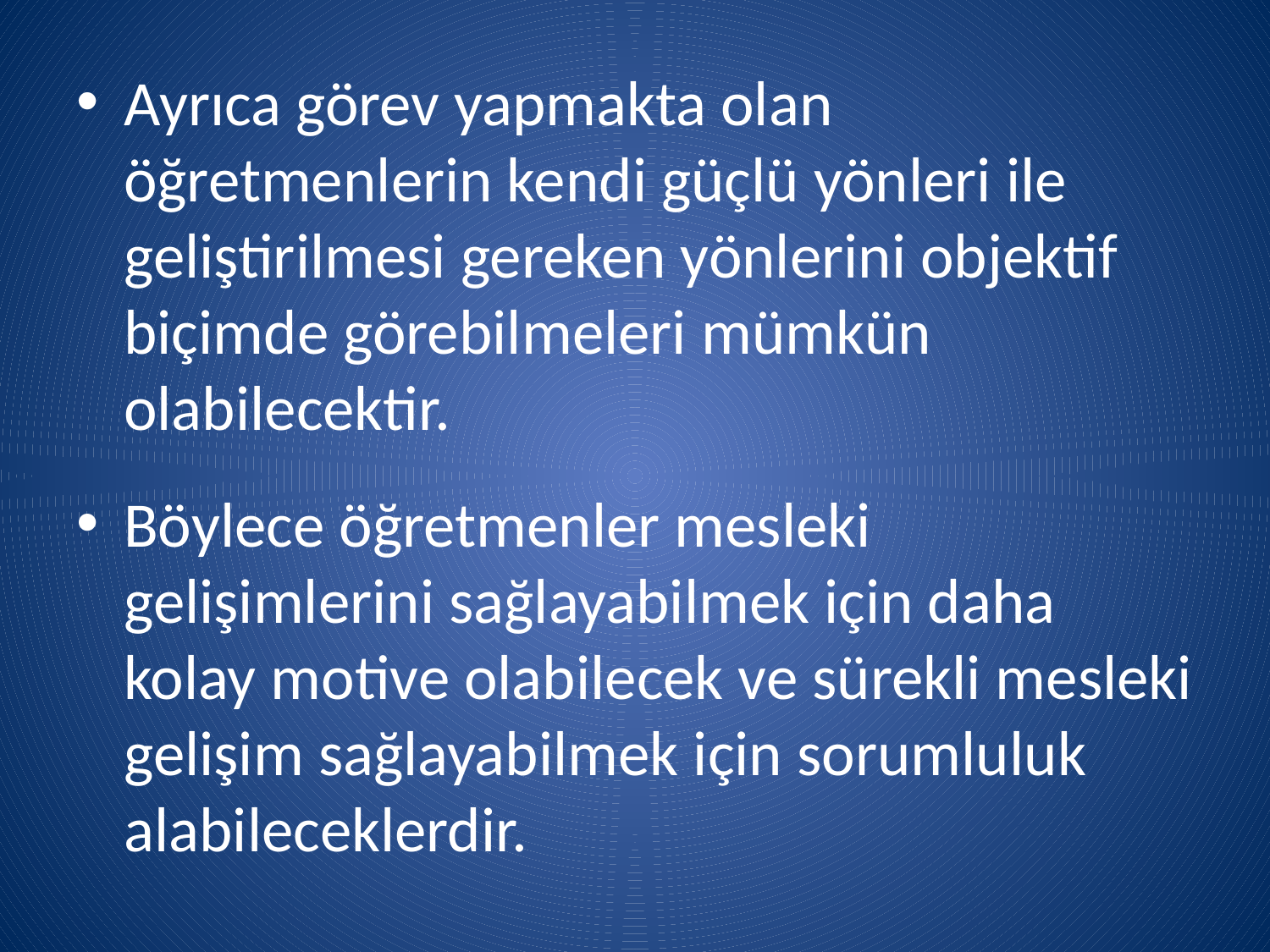

Ayrıca görev yapmakta olan öğretmenlerin kendi güçlü yönleri ile geliştirilmesi gereken yönlerini objektif biçimde görebilmeleri mümkün olabilecektir.

Böylece öğretmenler mesleki gelişimlerini sağlayabilmek için daha kolay motive olabilecek ve sürekli mesleki gelişim sağlayabilmek için sorumluluk alabileceklerdir.